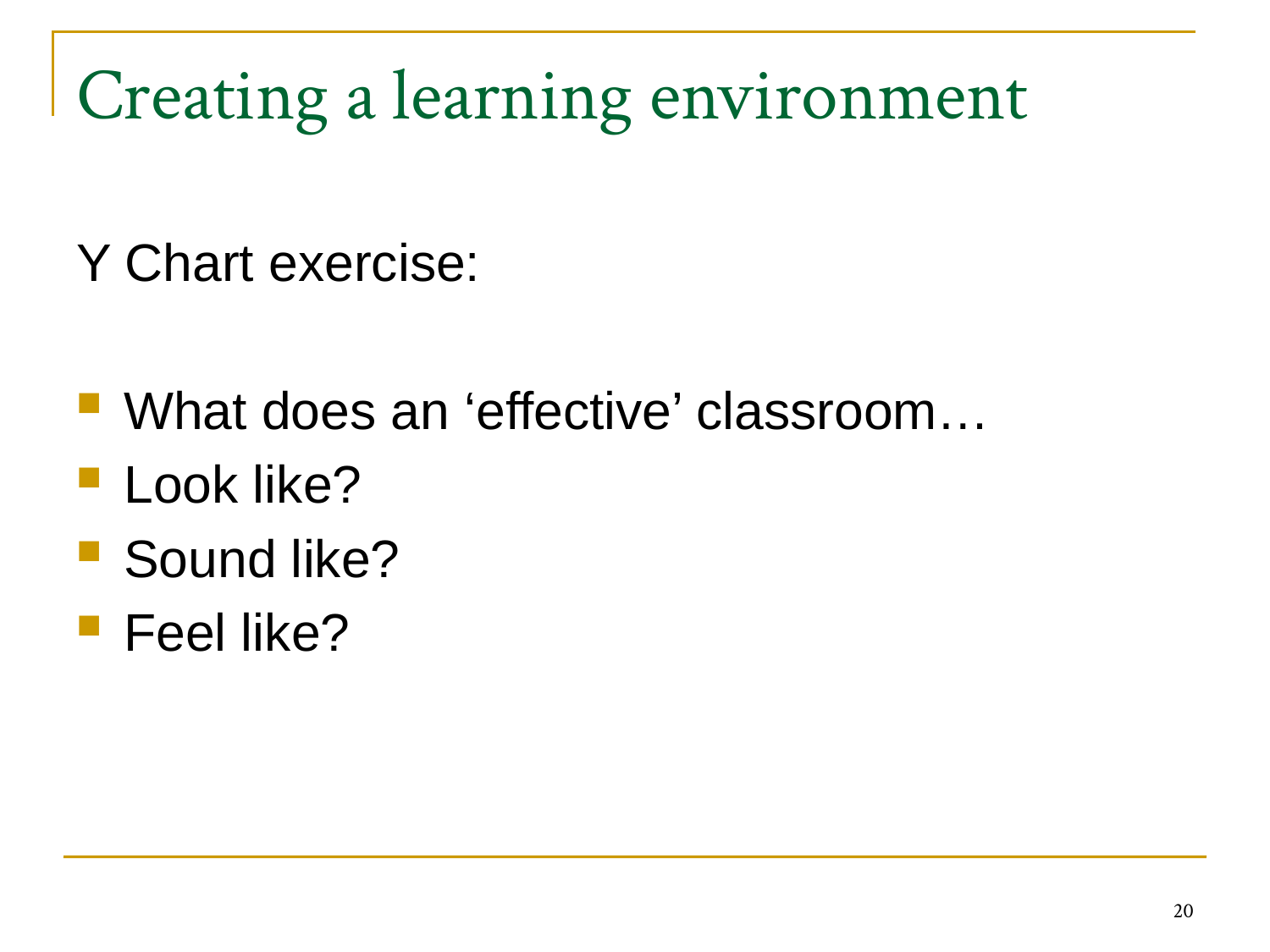

# Creating a learning environment
Y Chart exercise:

What does an ‘effective’ classroom…
Look like?
Sound like?
Feel like?
20